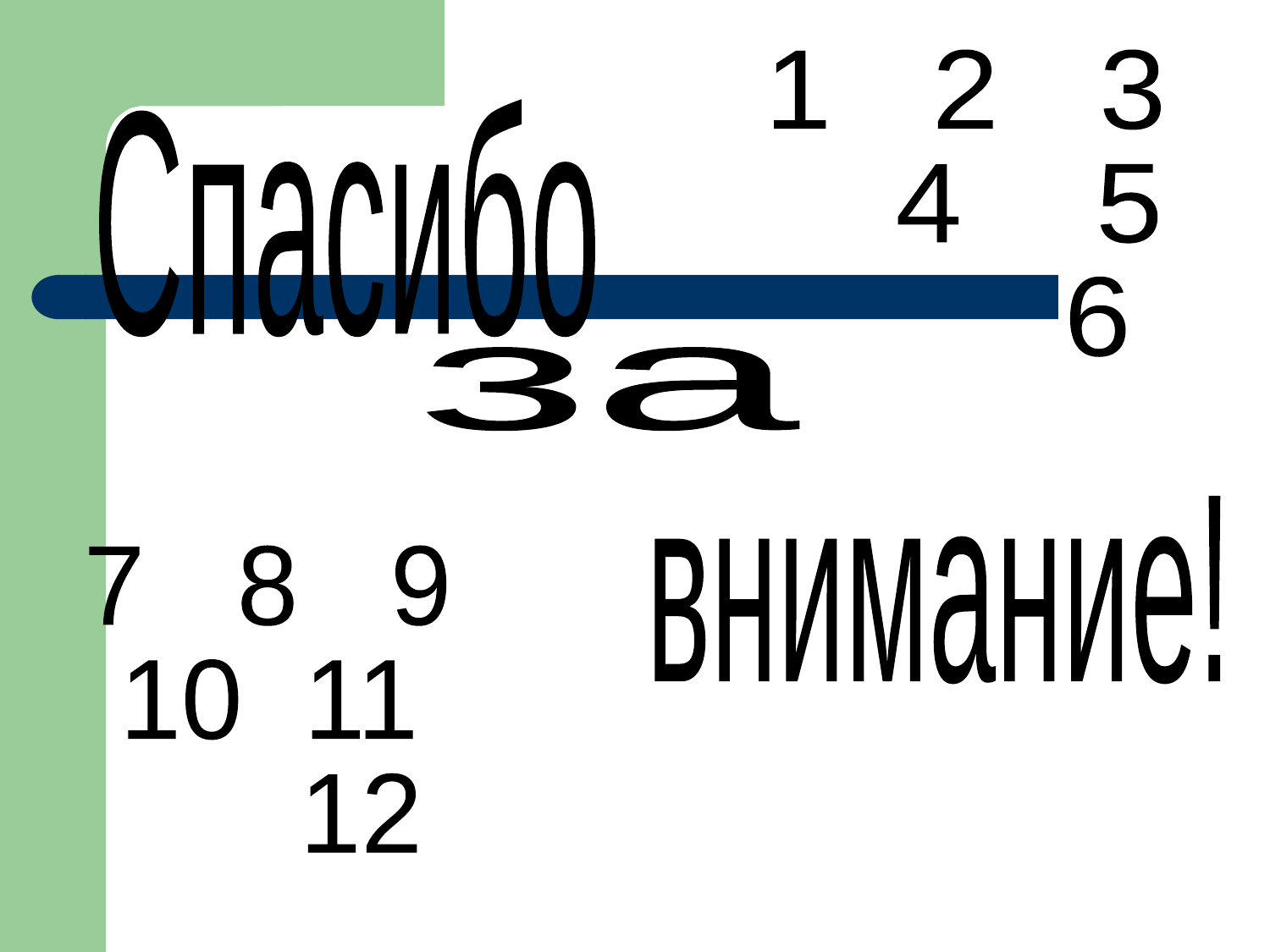

1   2   3
  4    5
    6
Спасибо
за
внимание!
7   8   9
10  11
   12